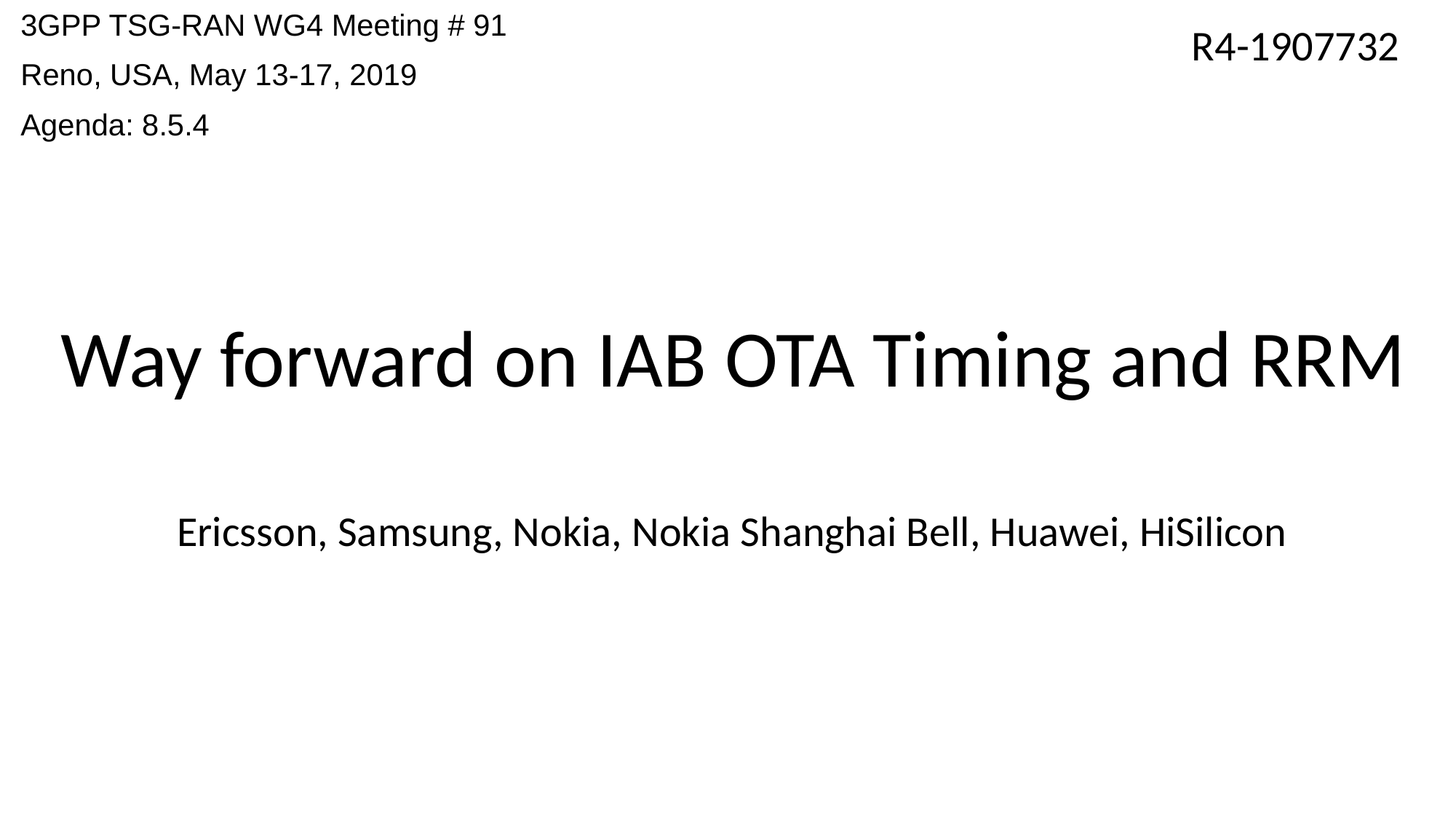

3GPP TSG-RAN WG4 Meeting # 91
Reno, USA, May 13-17, 2019
Agenda: 8.5.4
R4-1907732
# Way forward on IAB OTA Timing and RRM
Ericsson, Samsung, Nokia, Nokia Shanghai Bell, Huawei, HiSilicon